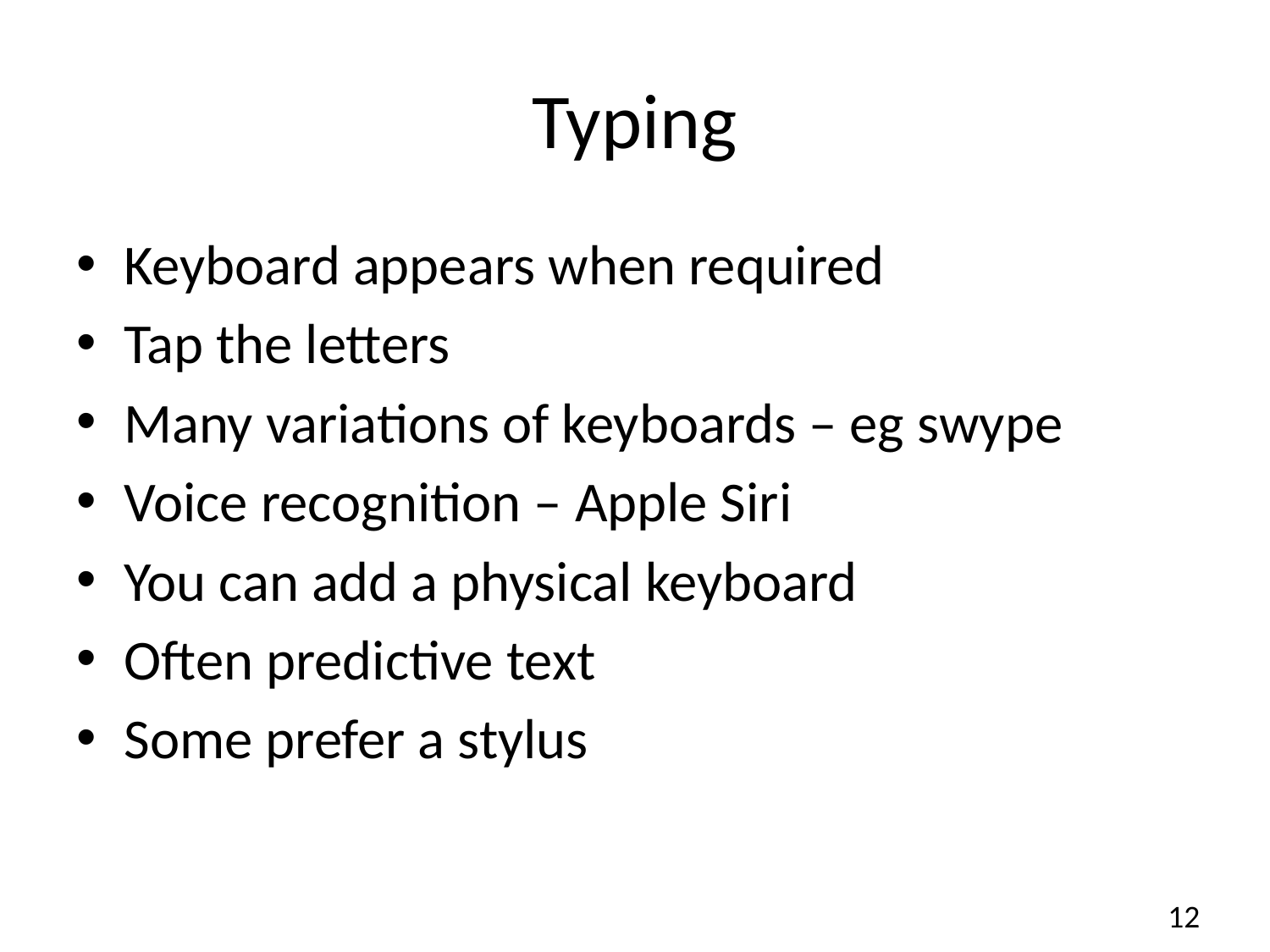

# Typing
Keyboard appears when required
Tap the letters
Many variations of keyboards – eg swype
Voice recognition – Apple Siri
You can add a physical keyboard
Often predictive text
Some prefer a stylus

12